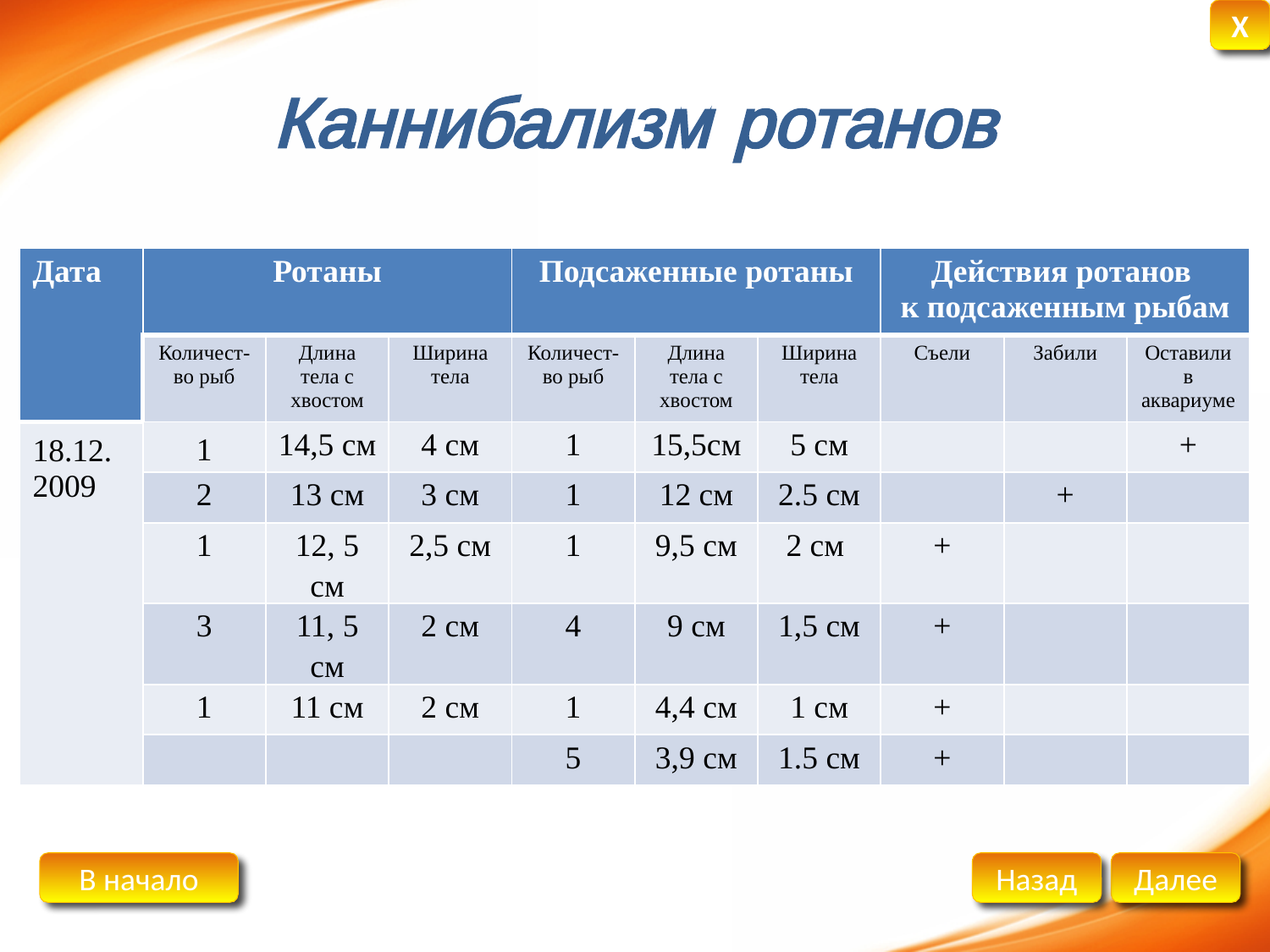

# Каннибализм ротанов
| Дата | Ротаны |  |  | Подсаженные ротаны |  |  | Действия ротанов к подсаженным рыбам |  |  |
| --- | --- | --- | --- | --- | --- | --- | --- | --- | --- |
|  | Количест-во рыб | Длина тела с хвостом | Ширина тела | Количест-во рыб | Длина тела с хвостом | Ширина тела | Съели | Забили | Оставили в аквариуме |
| 18.12. 2009 | 1 | 14,5 см | 4 см | 1 | 15,5см | 5 см |  |  | + |
|  | 2 | 13 см | 3 см | 1 | 12 см | 2.5 см |  | + |  |
|  | 1 | 12, 5 см | 2,5 см | 1 | 9,5 см | 2 см | + |  |  |
|  | 3 | 11, 5 см | 2 см | 4 | 9 см | 1,5 см | + |  |  |
|  | 1 | 11 см | 2 см | 1 | 4,4 см | 1 см | + |  |  |
|  |  |  |  | 5 | 3,9 см | 1.5 см | + |  |  |